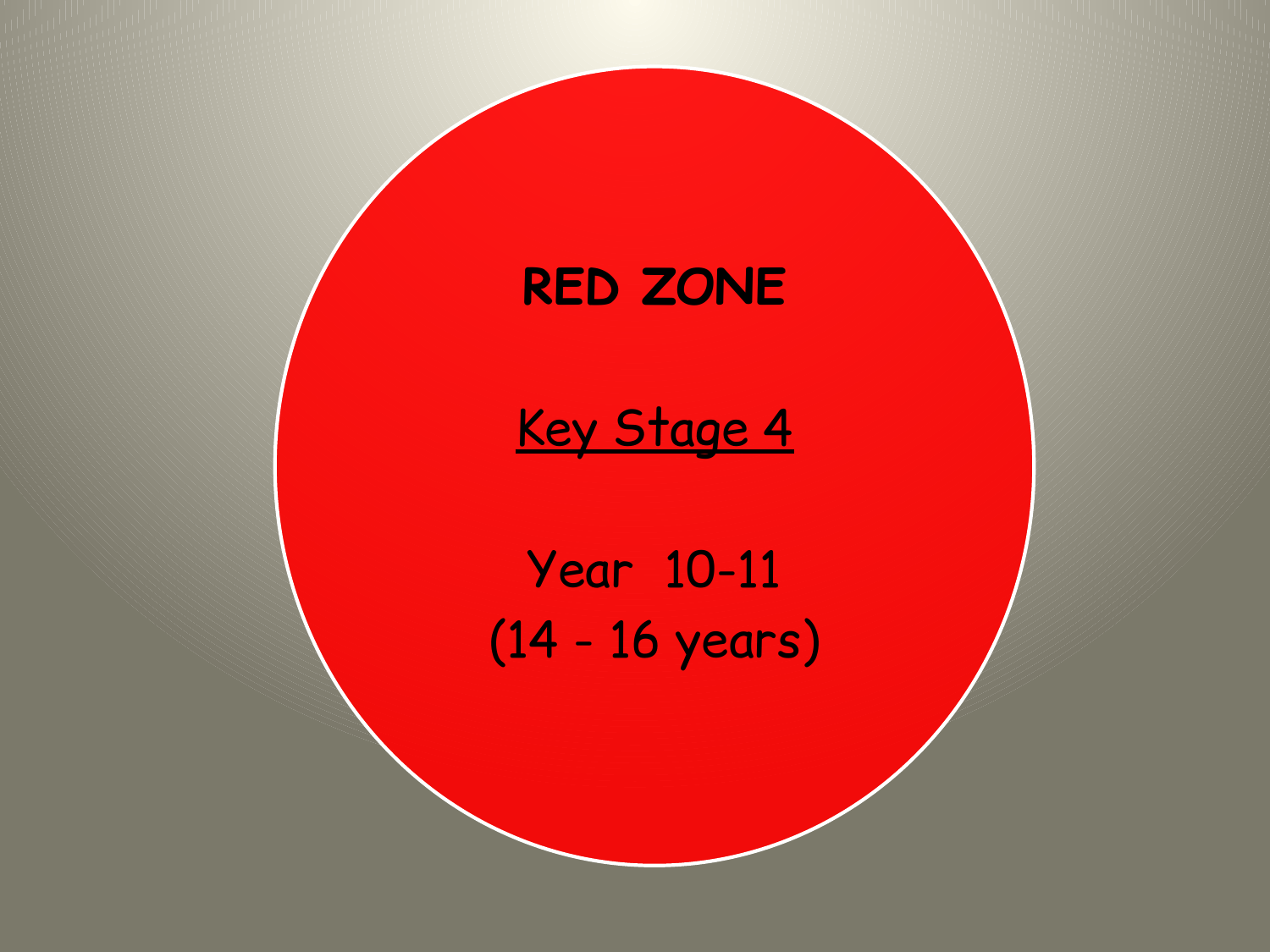

RED ZONE

Key Stage 4

Year  10-11
(14 - 16 years)